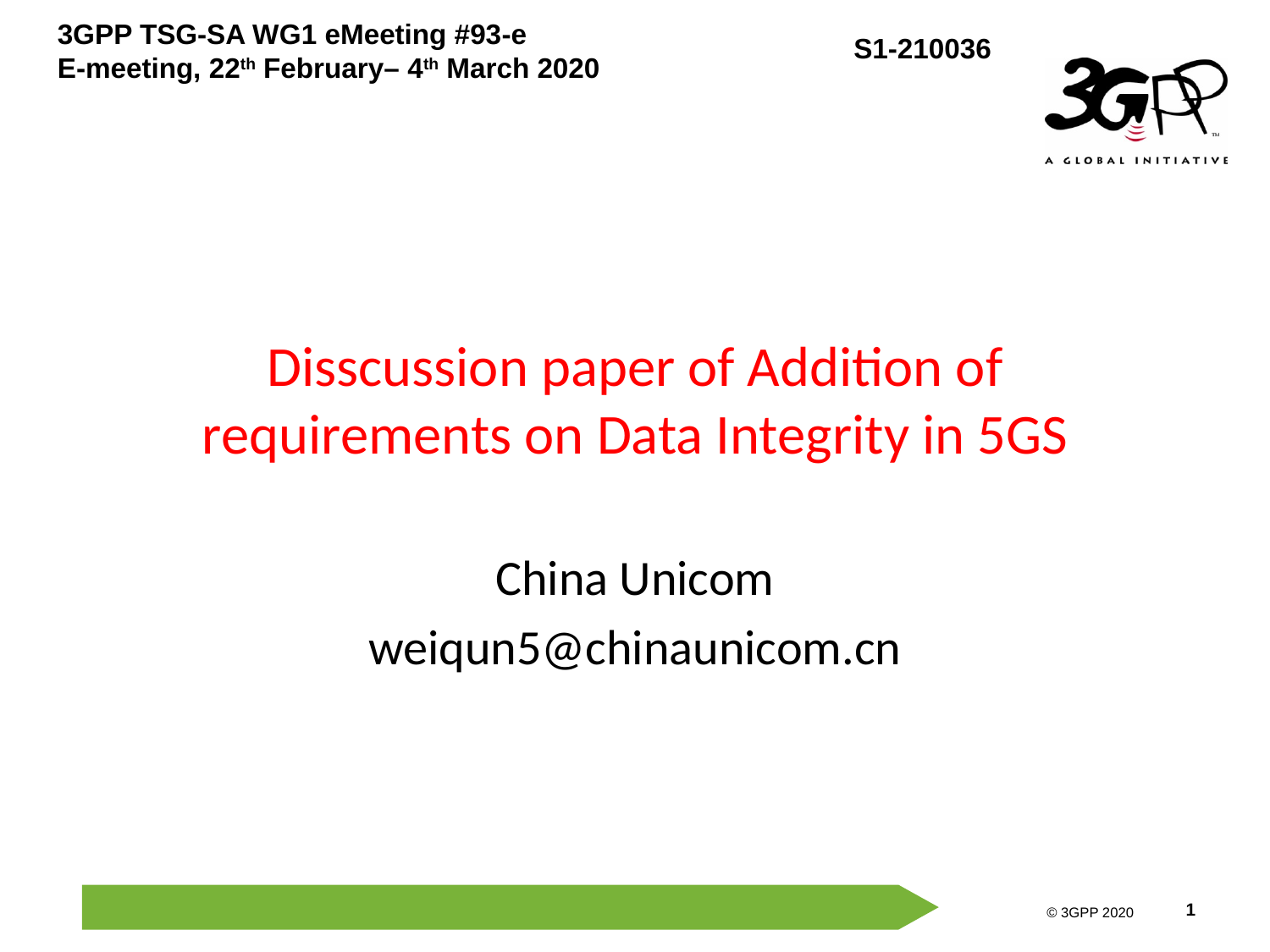

# Disscussion paper of Addition of requirements on Data Integrity in 5GS
China Unicom
weiqun5@chinaunicom.cn